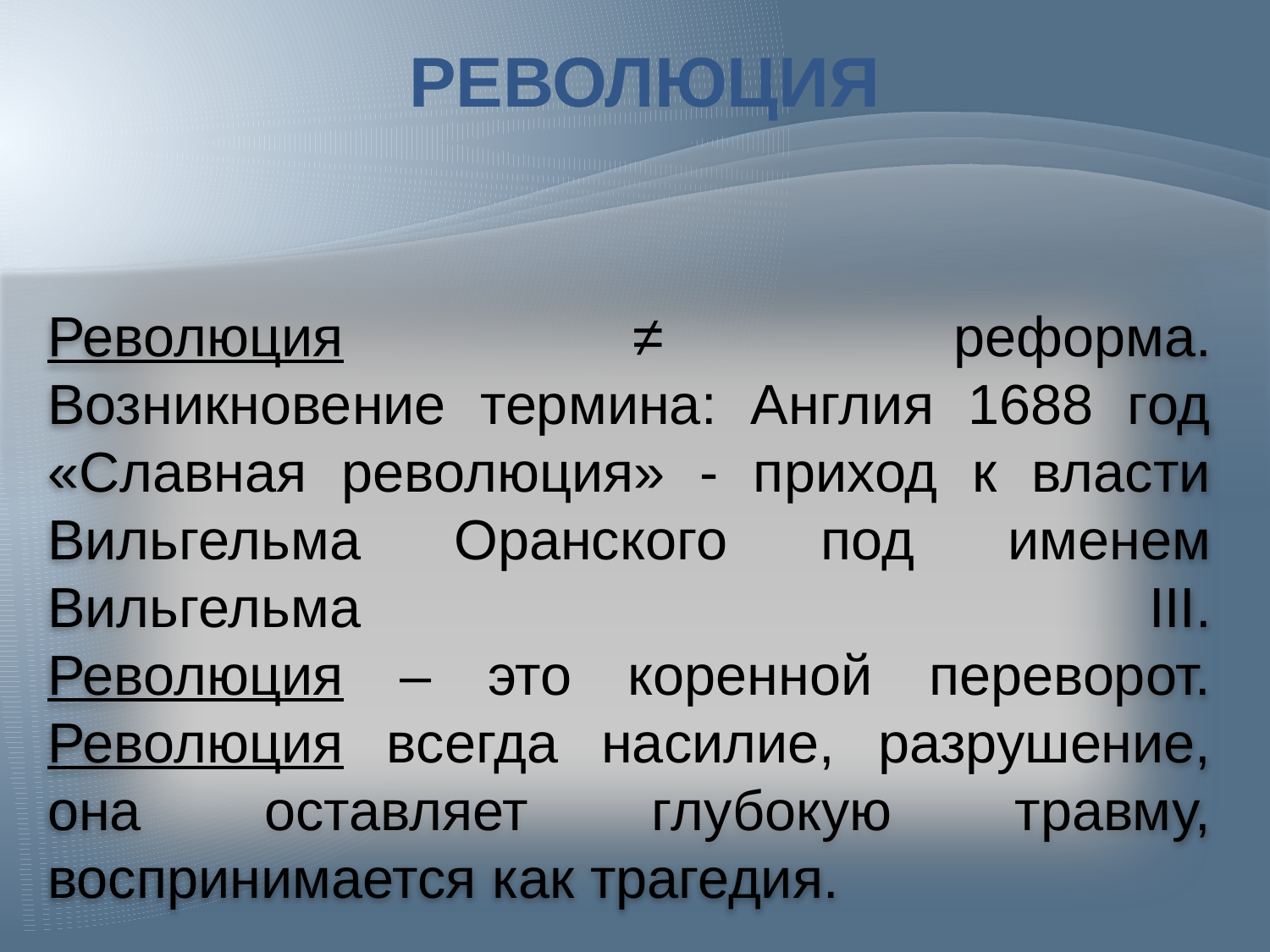

# Революция
Революция ≠ реформа.
Возникновение термина: Англия 1688 год «Славная революция» - приход к власти Вильгельма Оранского под именем Вильгельма III.
Революция – это коренной переворот.
Революция всегда насилие, разрушение, она оставляет глубокую травму, воспринимается как трагедия.